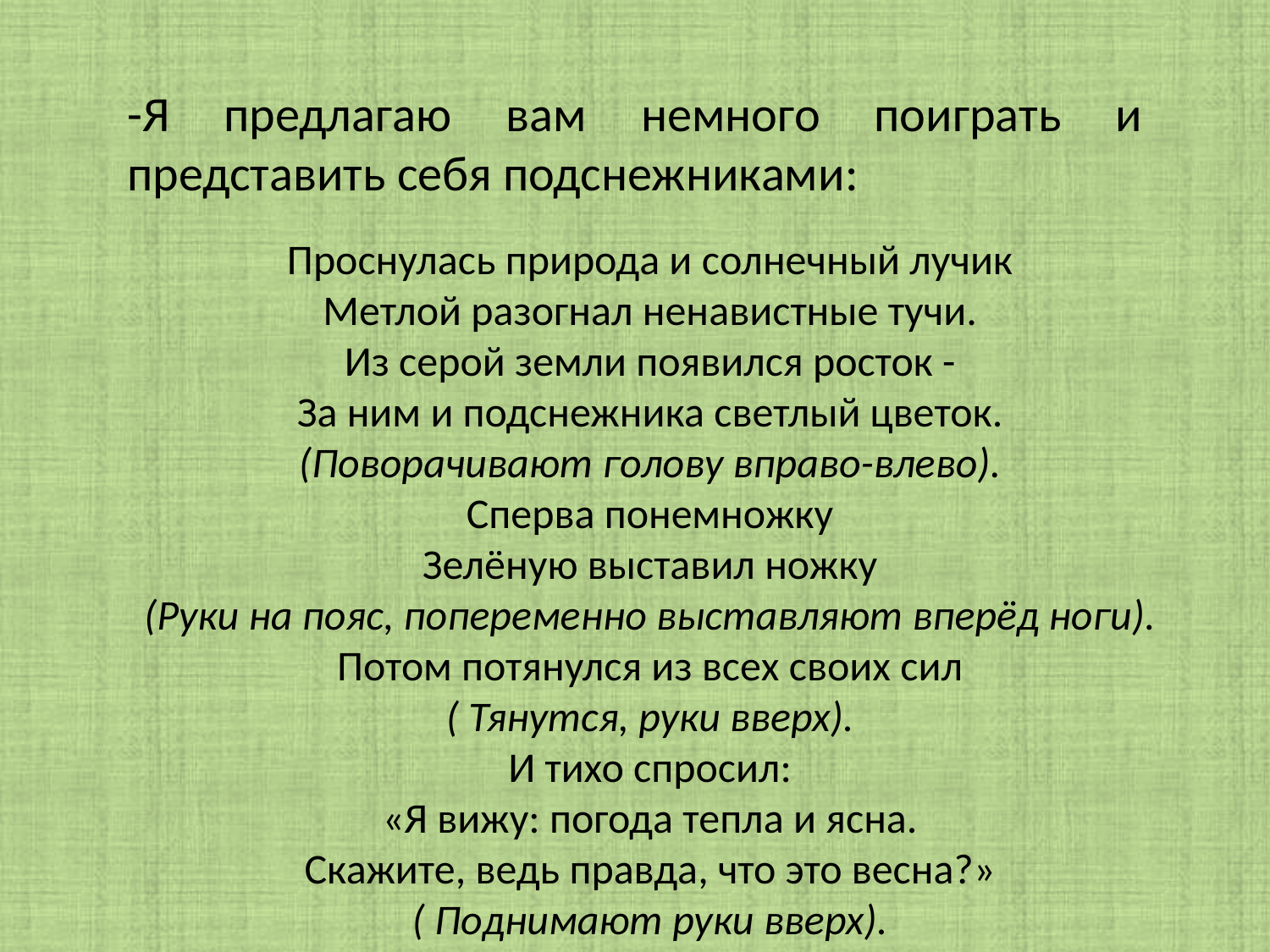

-Я предлагаю вам немного поиграть и представить себя подснежниками:
Проснулась природа и солнечный лучик
Метлой разогнал ненавистные тучи.
Из серой земли появился росток -
За ним и подснежника светлый цветок.
(Поворачивают голову вправо-влево).
Сперва понемножку
Зелёную выставил ножку
(Руки на пояс, попеременно выставляют вперёд ноги).
Потом потянулся из всех своих сил
( Тянутся, руки вверх).
И тихо спросил:
«Я вижу: погода тепла и ясна.
Скажите, ведь правда, что это весна?»
( Поднимают руки вверх).